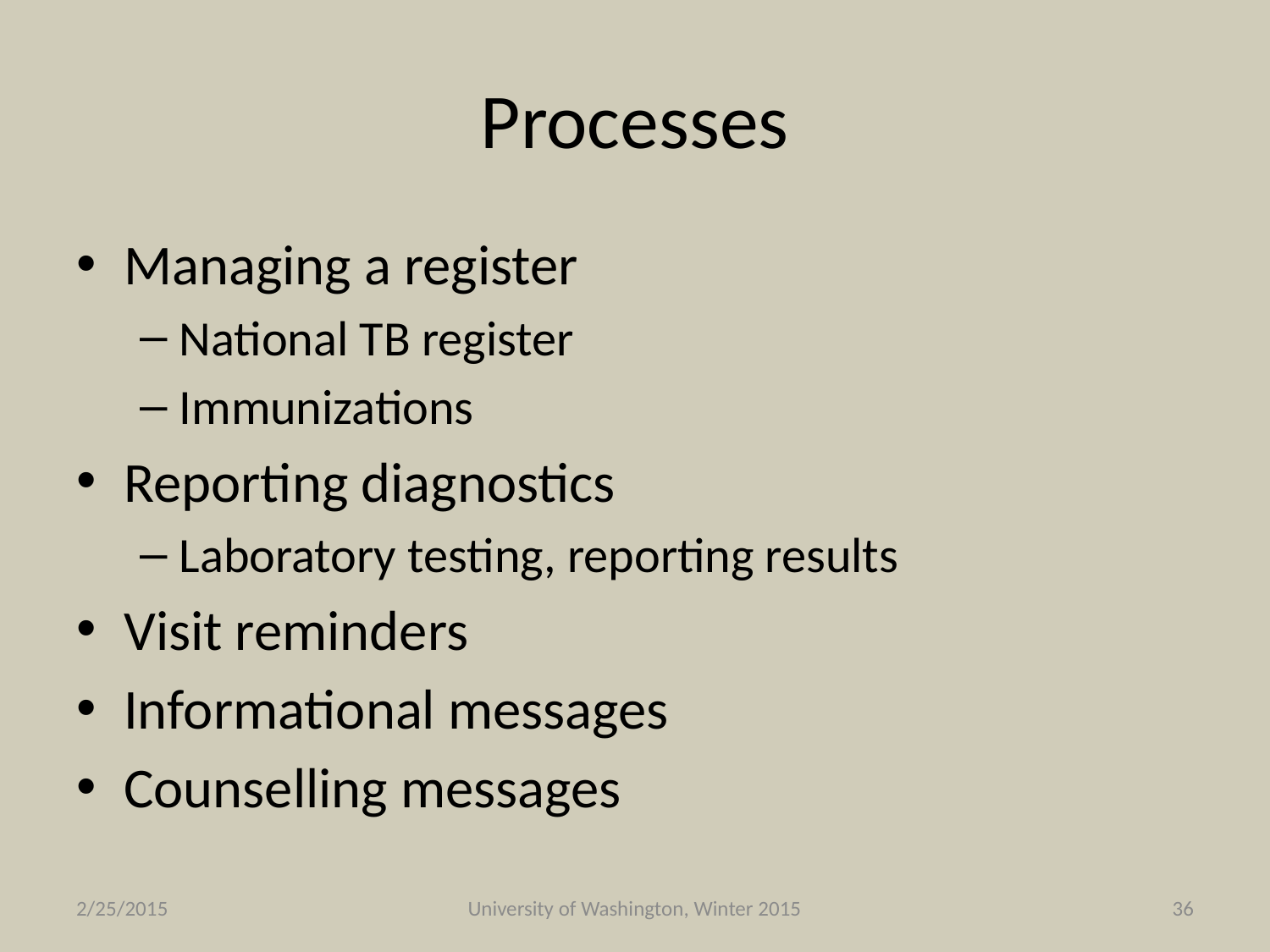

# Processes
Managing a register
National TB register
Immunizations
Reporting diagnostics
Laboratory testing, reporting results
Visit reminders
Informational messages
Counselling messages

2/25/2015
University of Washington, Winter 2015
36